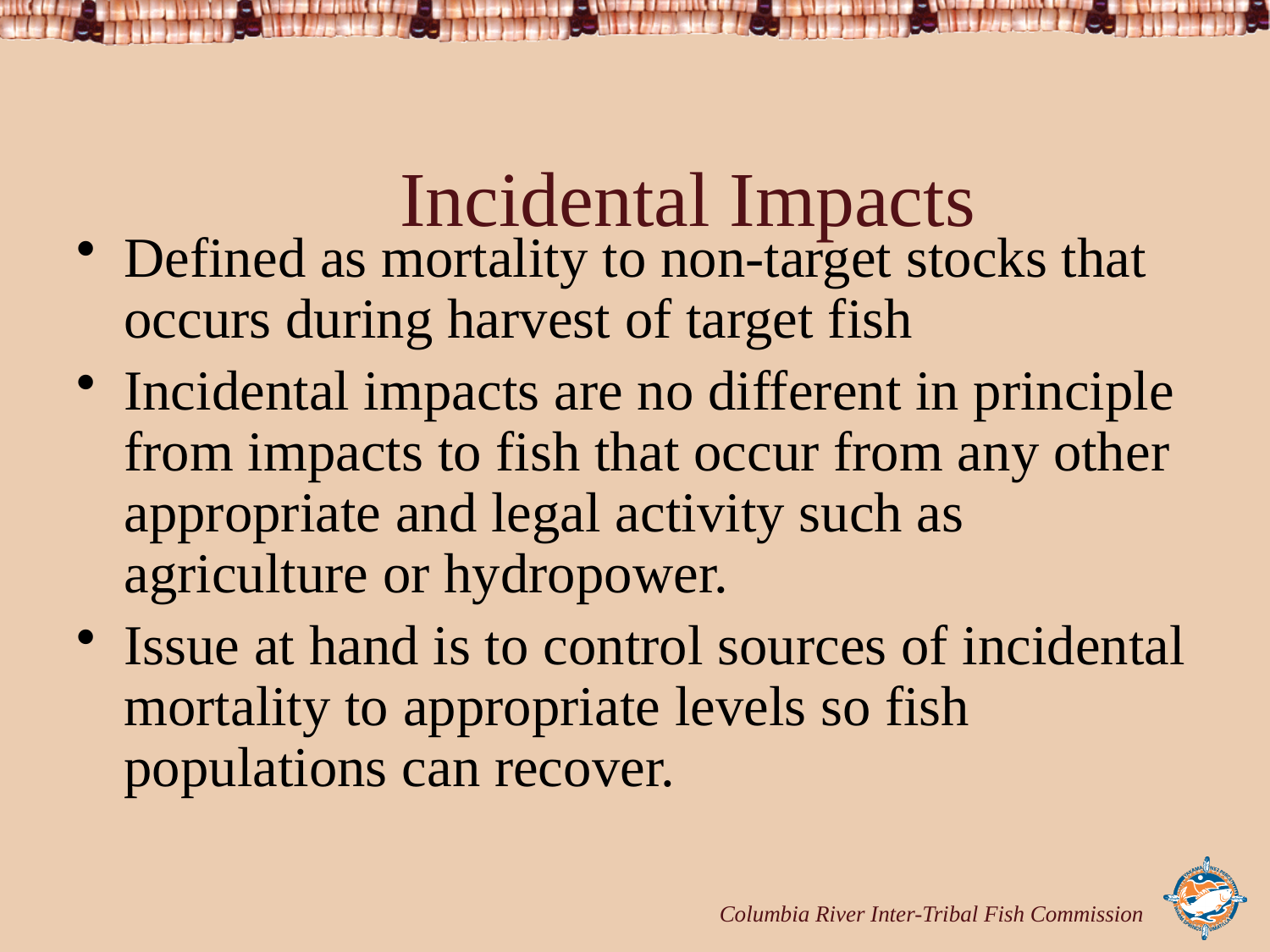

Incidental Impacts
Defined as mortality to non-target stocks that occurs during harvest of target fish
Incidental impacts are no different in principle from impacts to fish that occur from any other appropriate and legal activity such as agriculture or hydropower.
Issue at hand is to control sources of incidental mortality to appropriate levels so fish populations can recover.